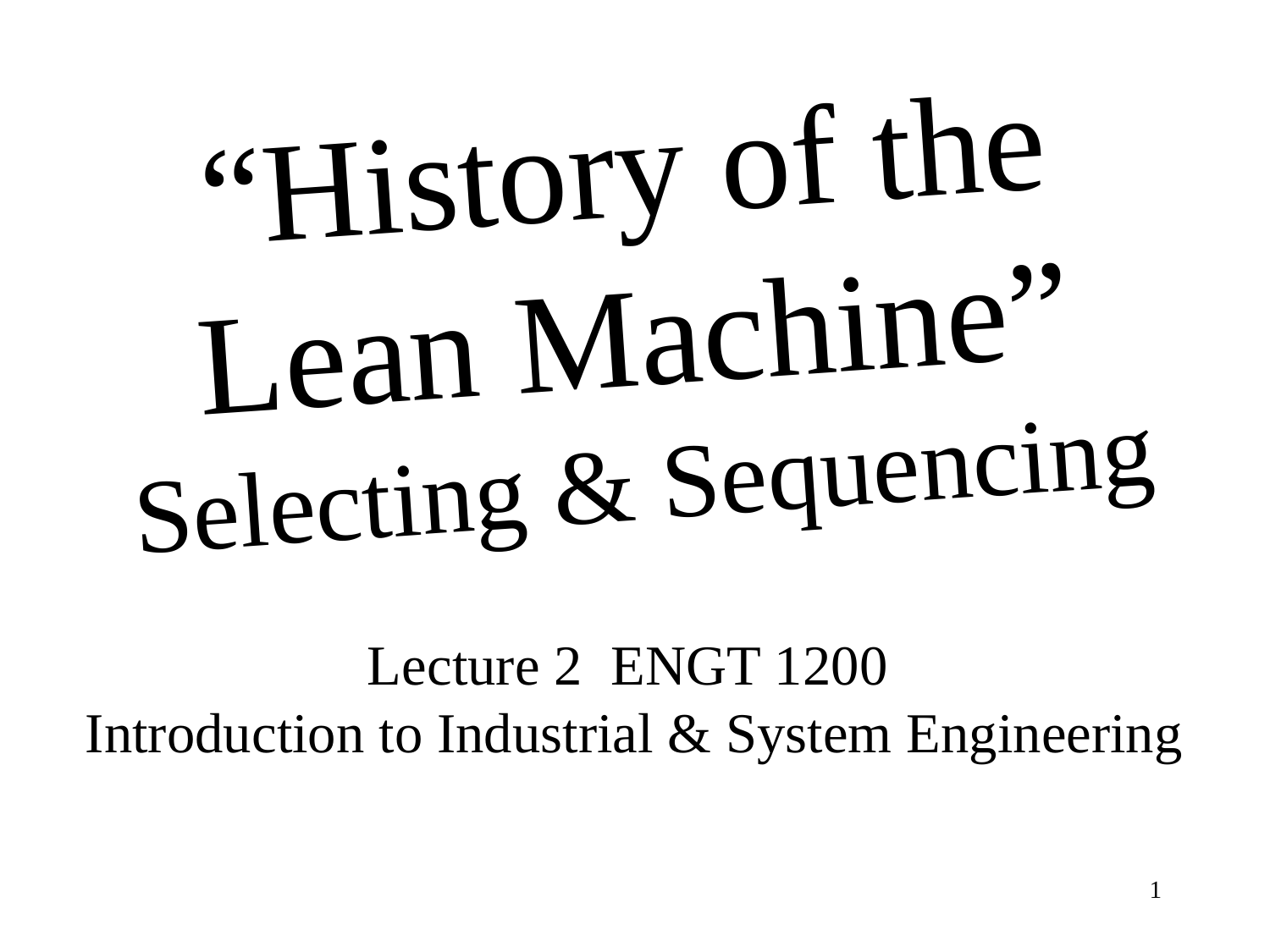

“History of the Lean Machine” Selecting & Sequencing
# Lecture 2  ENGT 1200 Introduction to Industrial & System Engineering
1